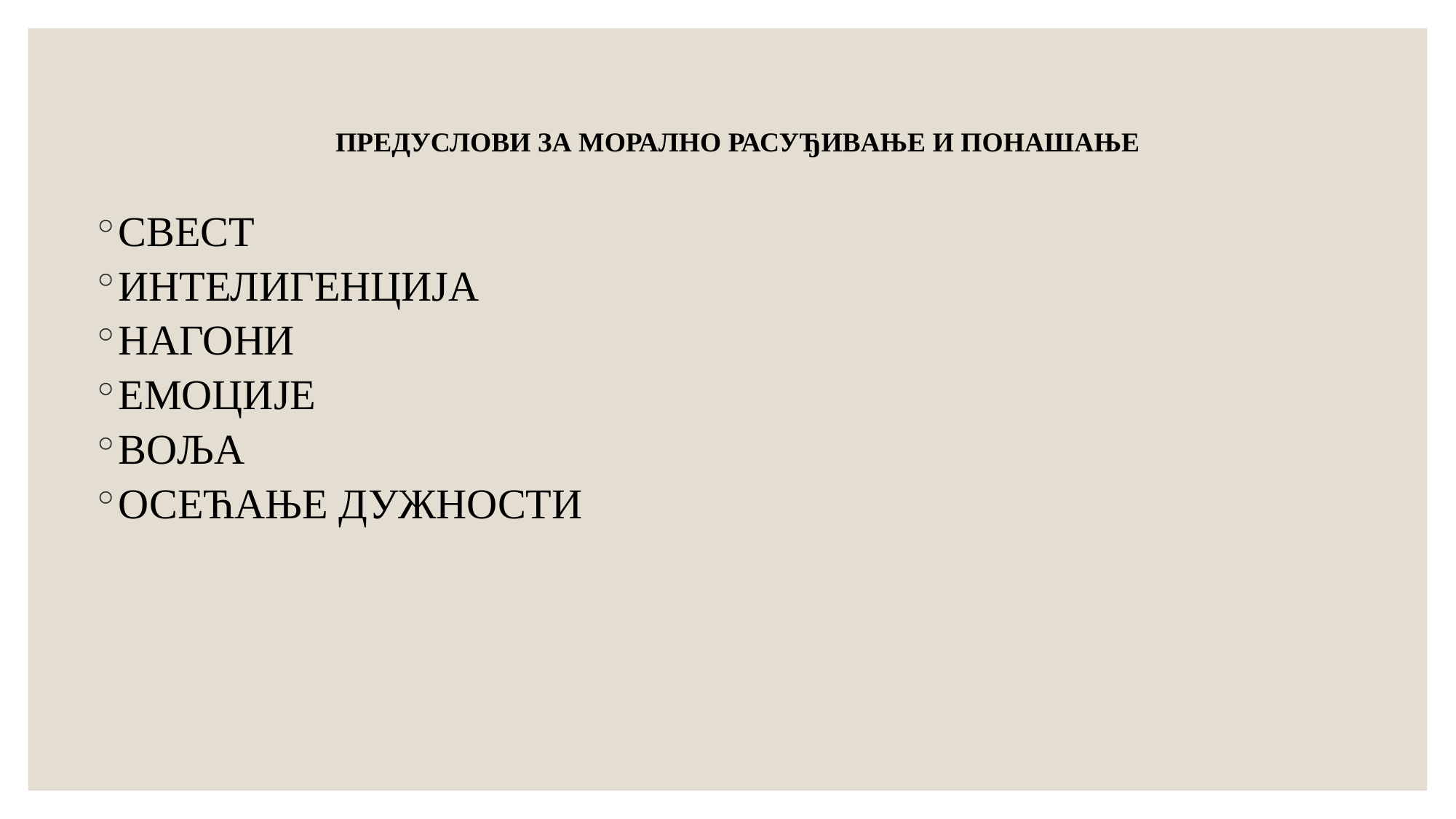

ПРЕДУСЛОВИ ЗА МОРАЛНО РАСУЂИВAЊЕ И ПОНAШAЊE

СВЕСТ
ИНТЕЛИГЕНЦИЈА
НАГОНИ
ЕМОЦИЈЕ
ВОЉА
ОСЕЋАЊЕ ДУЖНОСТИ